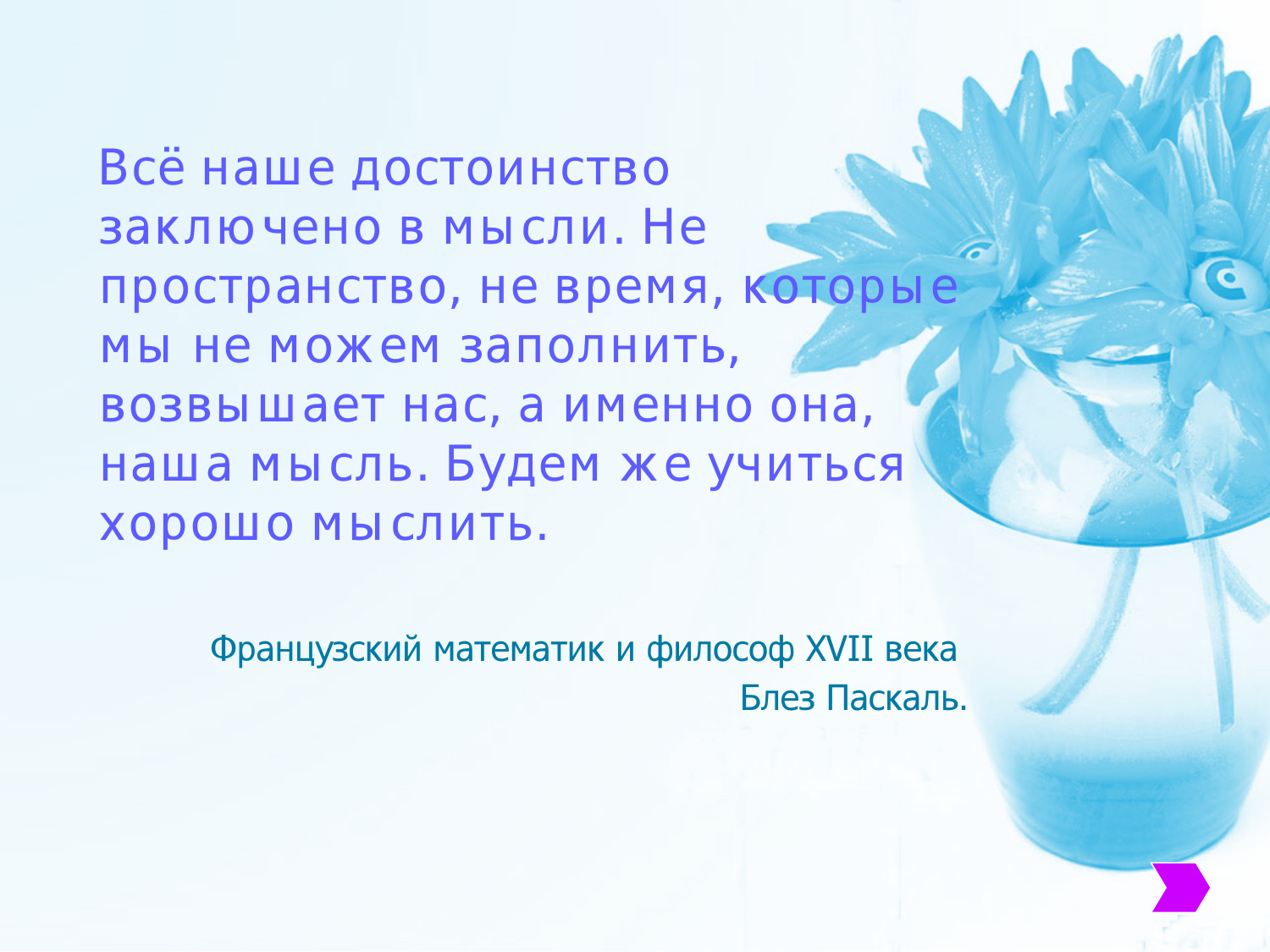

Всё наше достоинство заключено в мысли. Не пространство, не время, которые мы не можем заполнить, возвышает нас, а именно она, наша мысль. Будем же учиться хорошо мыслить.

Французский математик и философ XVII века
Блез Паскаль.